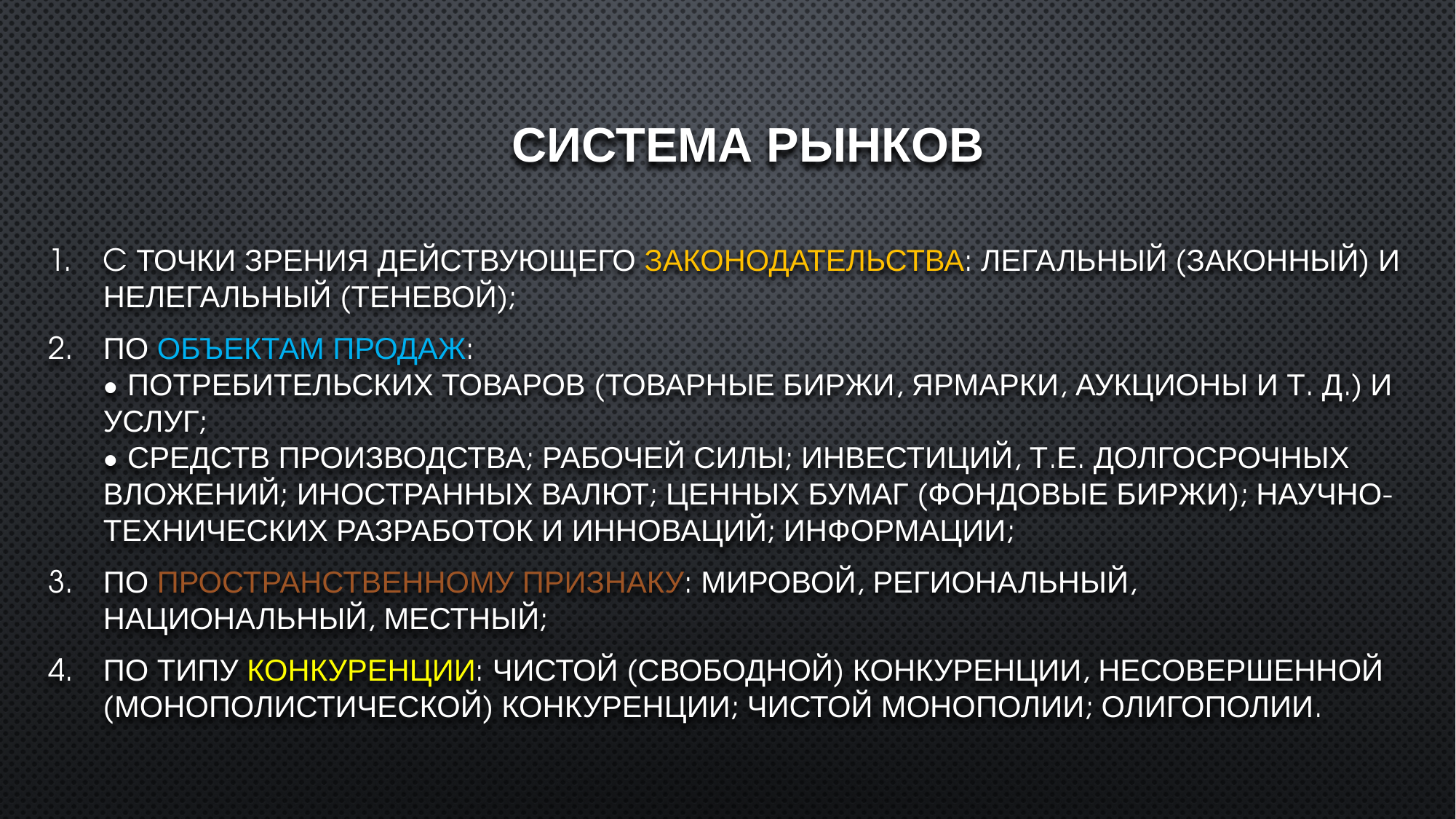

# Система рынков
C точки зрения действующего законодательства: легальный (законный) и нелегальный (теневой);
По объектам продаж:
• потребительских товаров (товарные биржи, ярмарки, аукционы и т. д.) и услуг;
• средств производства; рабочей силы; инвестиций, т.е. долгосрочных вложений; иностранных валют; ценных бумаг (фондовые биржи); научно-технических разработок и инноваций; информации;
По пространственному признаку: мировой, региональный, национальный, местный;
По типу конкуренции: чистой (свободной) конкуренции, несовершенной (монополистической) конкуренции; чистой монополии; олигополии.